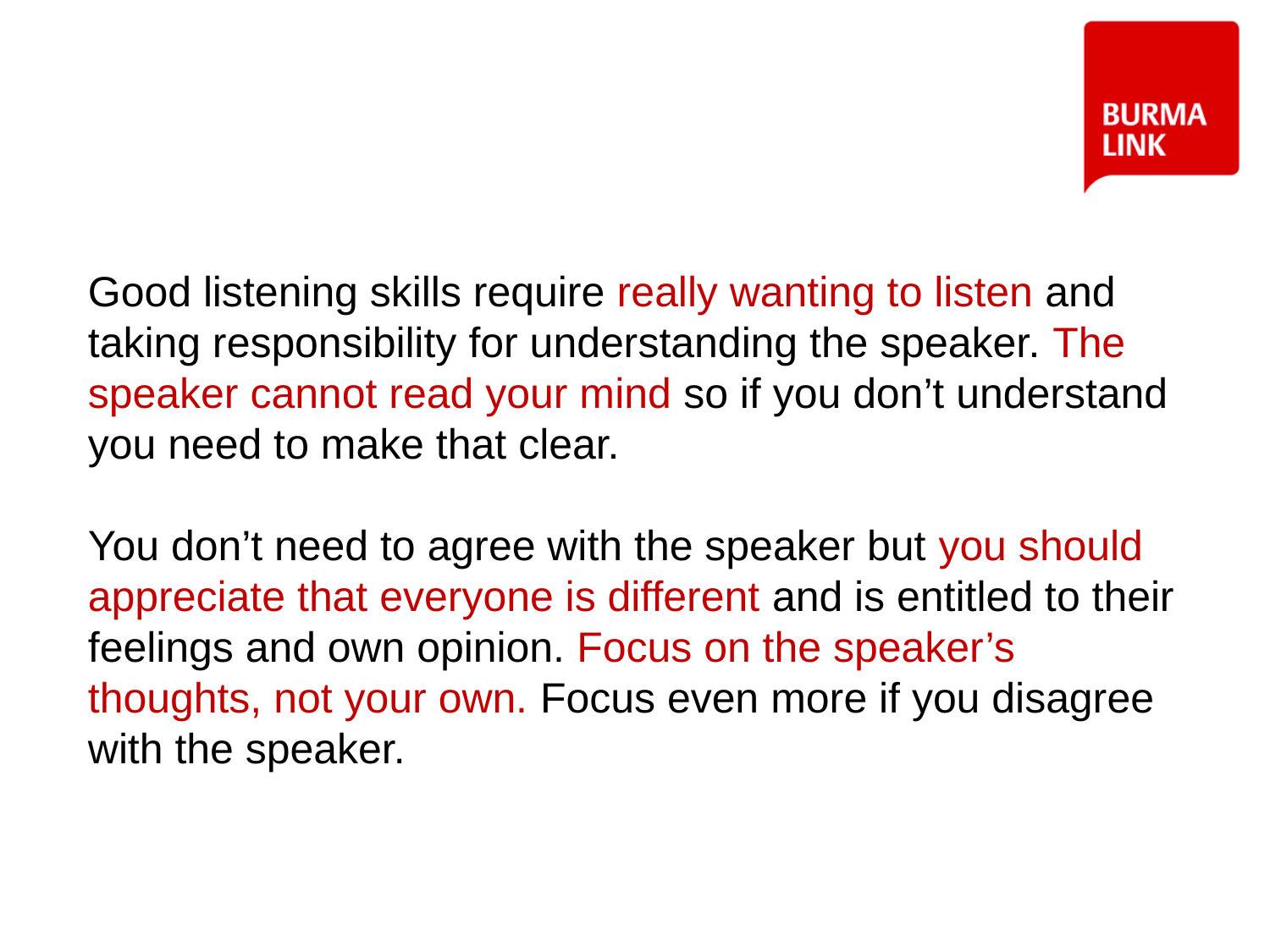

53
Good listening skills require really wanting to listen and taking responsibility for understanding the speaker. The speaker cannot read your mind so if you don’t understand you need to make that clear.

You don’t need to agree with the speaker but you should appreciate that everyone is different and is entitled to their feelings and own opinion. Focus on the speaker’s thoughts, not your own. Focus even more if you disagree with the speaker.